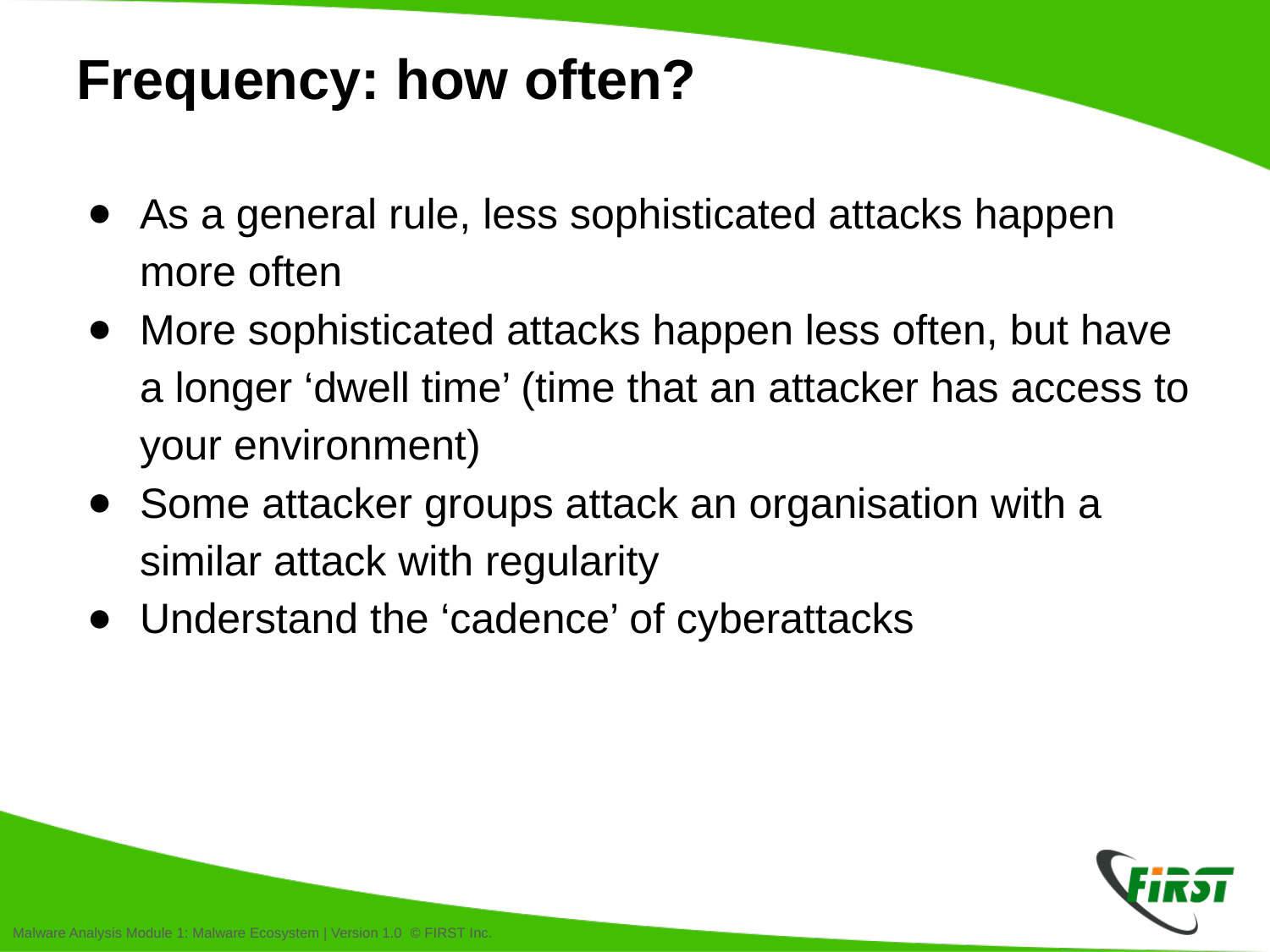

# Frequency: how often?
As a general rule, less sophisticated attacks happen more often
More sophisticated attacks happen less often, but have a longer ‘dwell time’ (time that an attacker has access to your environment)
Some attacker groups attack an organisation with a similar attack with regularity
Understand the ‘cadence’ of cyberattacks